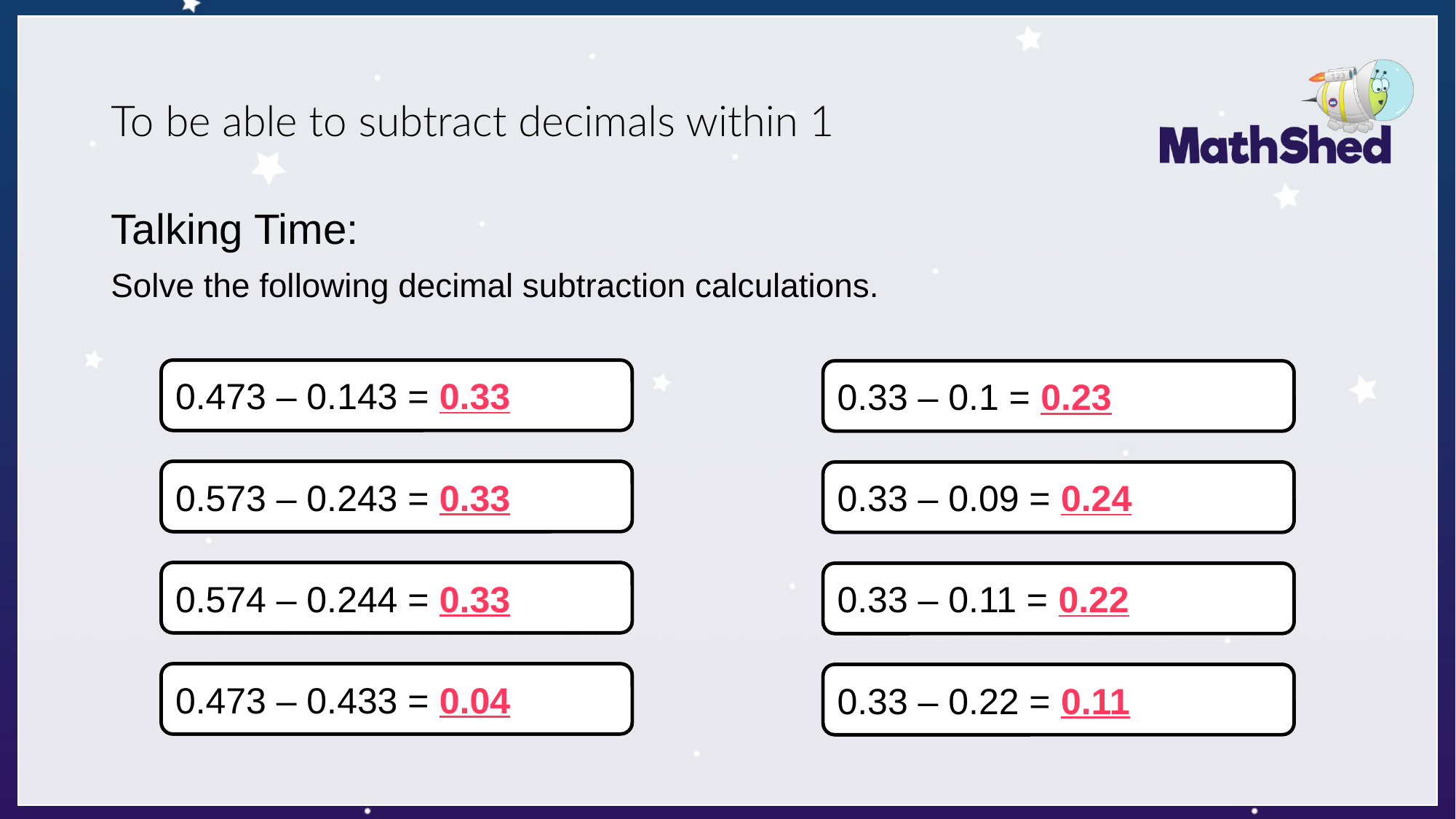

# To be able to subtract decimals within 1
Talking Time:
Solve the following decimal subtraction calculations.

0.473 – 0.143 = 0.211
0.473 – 0.143 = 0.33
0.33 – 0.1 = 0.211
0.33 – 0.1 = 0.23
0.573 – 0.243 = 0.211
0.573 – 0.243 = 0.33
0.33 – 0.09 = 0.211
0.33 – 0.09 = 0.24
0.574 – 0.244 = 0.211
0.574 – 0.244 = 0.33
0.33 – 0.11 = 0.211
0.33 – 0.11 = 0.22
0.473 – 0.433 = 0.211
0.473 – 0.433 = 0.04
0.33 – 0.22 = 0.211
0.33 – 0.22 = 0.11